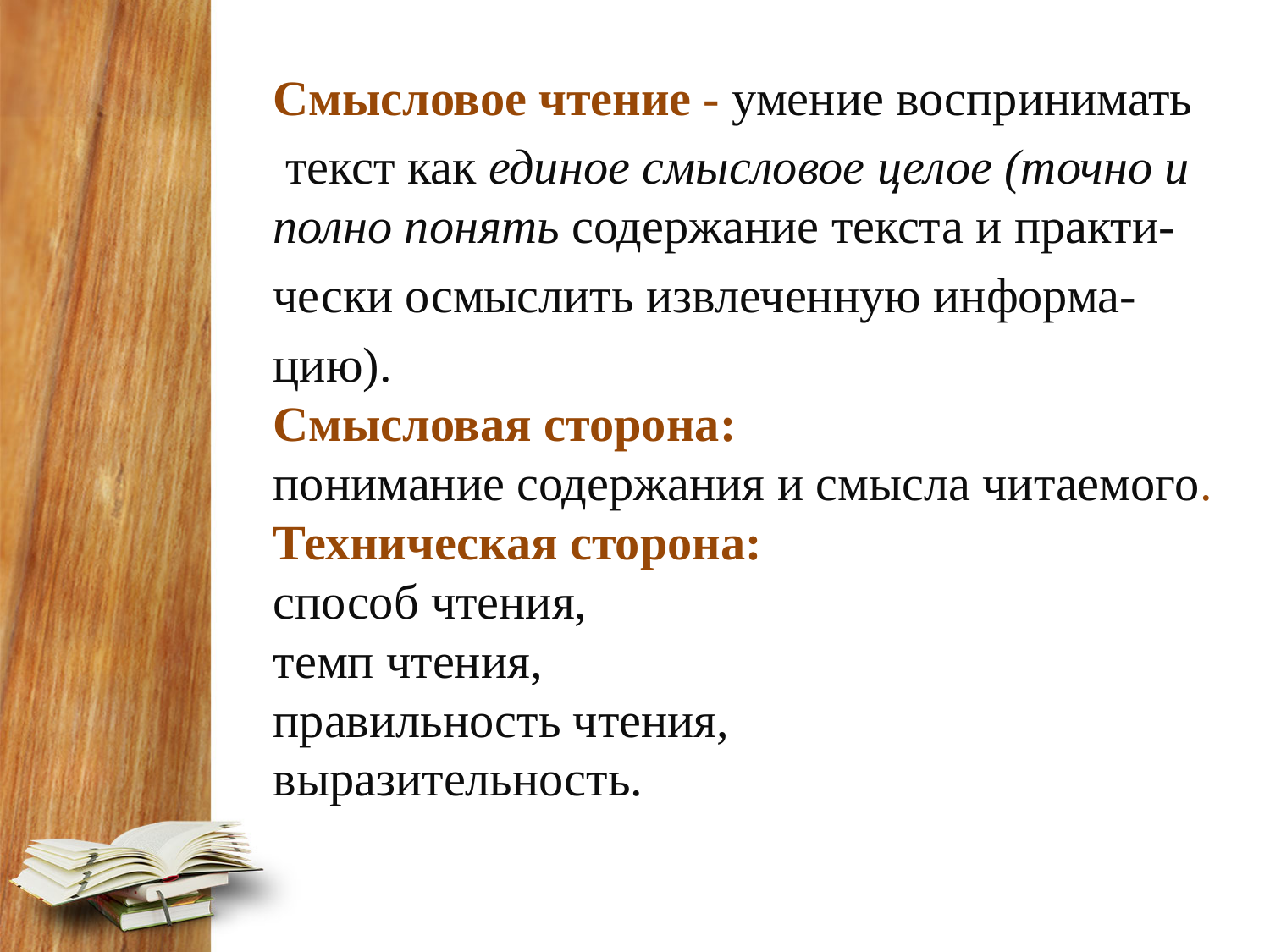

Смысловое чтение - умение воспринимать
 текст как единое смысловое целое (точно и полно понять содержание текста и практи-
чески осмыслить извлеченную информа-
цию).
Смысловая сторона:
понимание содержания и смысла читаемого.
Техническая сторона:
способ чтения,
темп чтения,
правильность чтения,
выразительность.